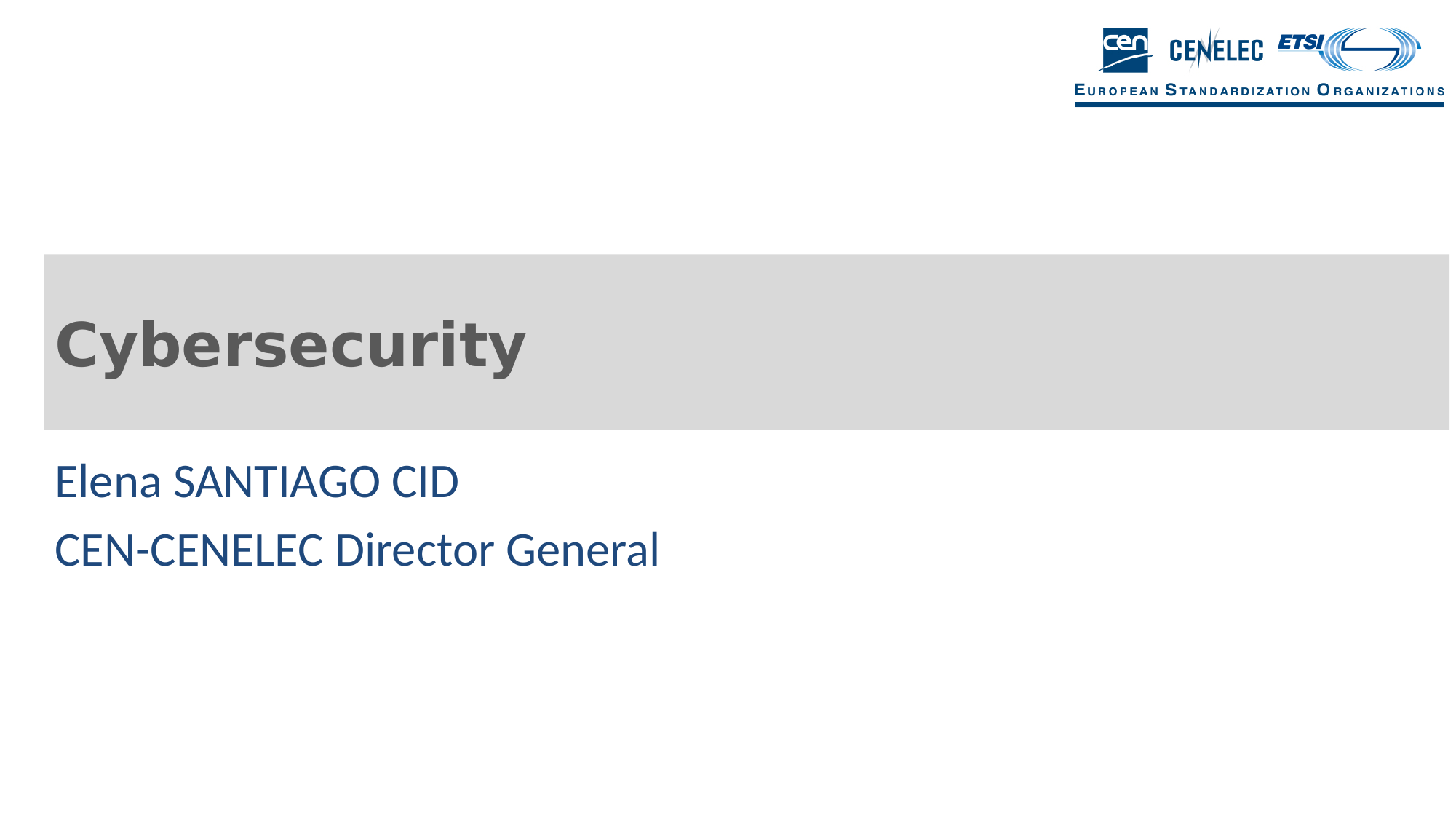

# Cybersecurity
Elena SANTIAGO CID
CEN-CENELEC Director General